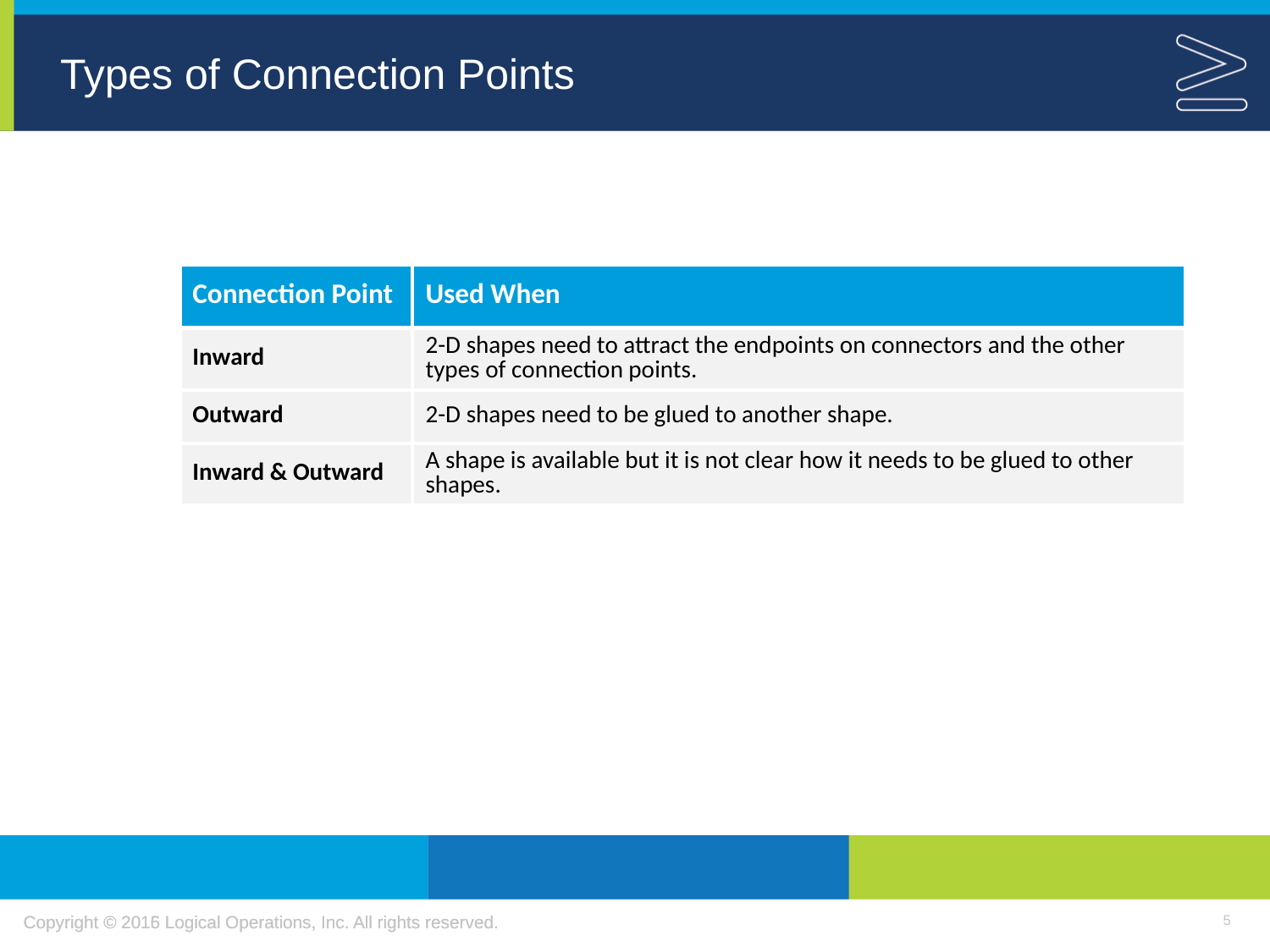

# Types of Connection Points
| Connection Point | Used When |
| --- | --- |
| Inward | 2-D shapes need to attract the endpoints on connectors and the other types of connection points. |
| Outward | 2-D shapes need to be glued to another shape. |
| Inward & Outward | A shape is available but it is not clear how it needs to be glued to other shapes. |
5